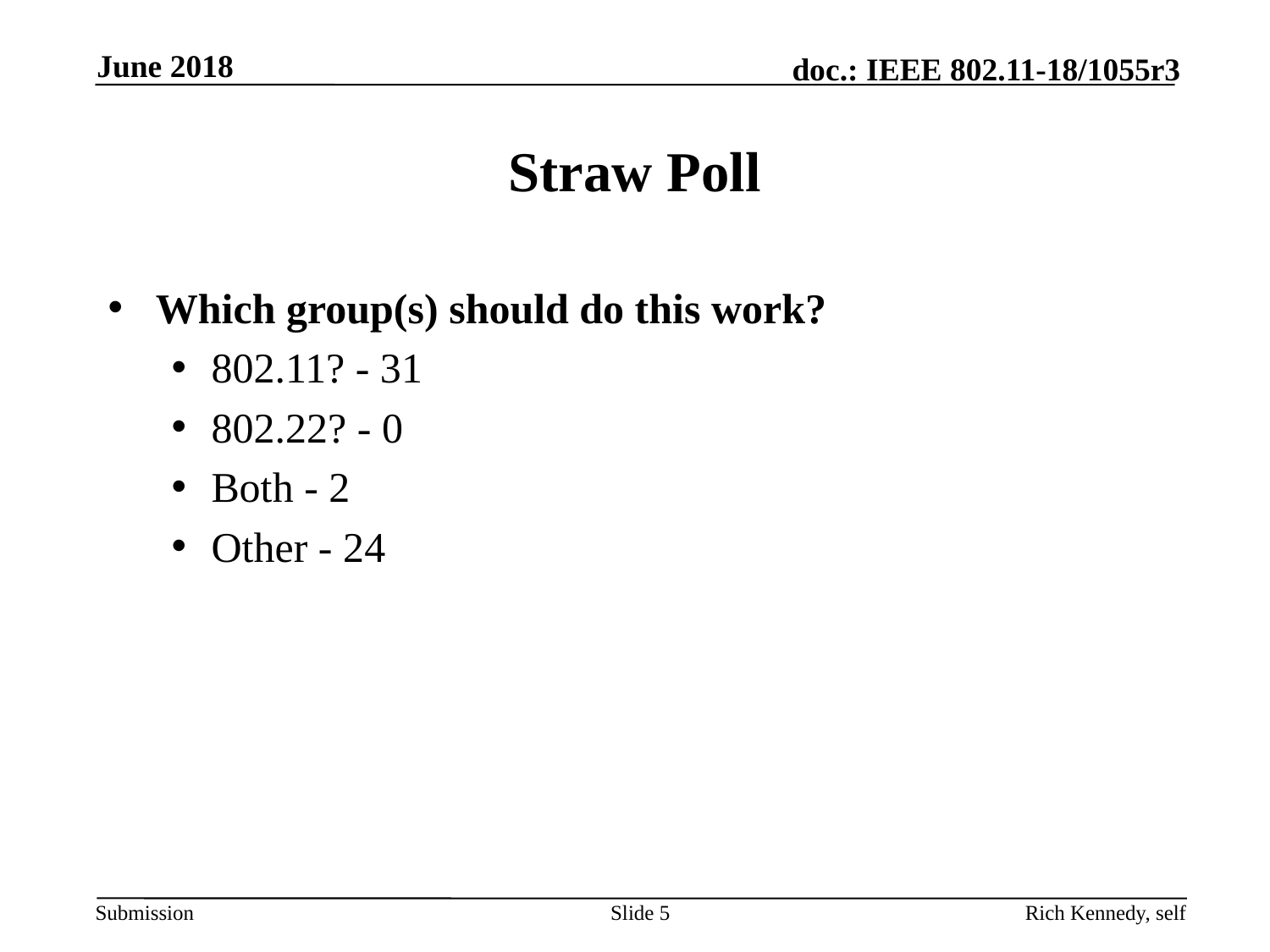

June 2018
# Straw Poll
Which group(s) should do this work?
802.11? - 31
802.22? - 0
Both - 2
Other - 24
Slide 5
Rich Kennedy, self